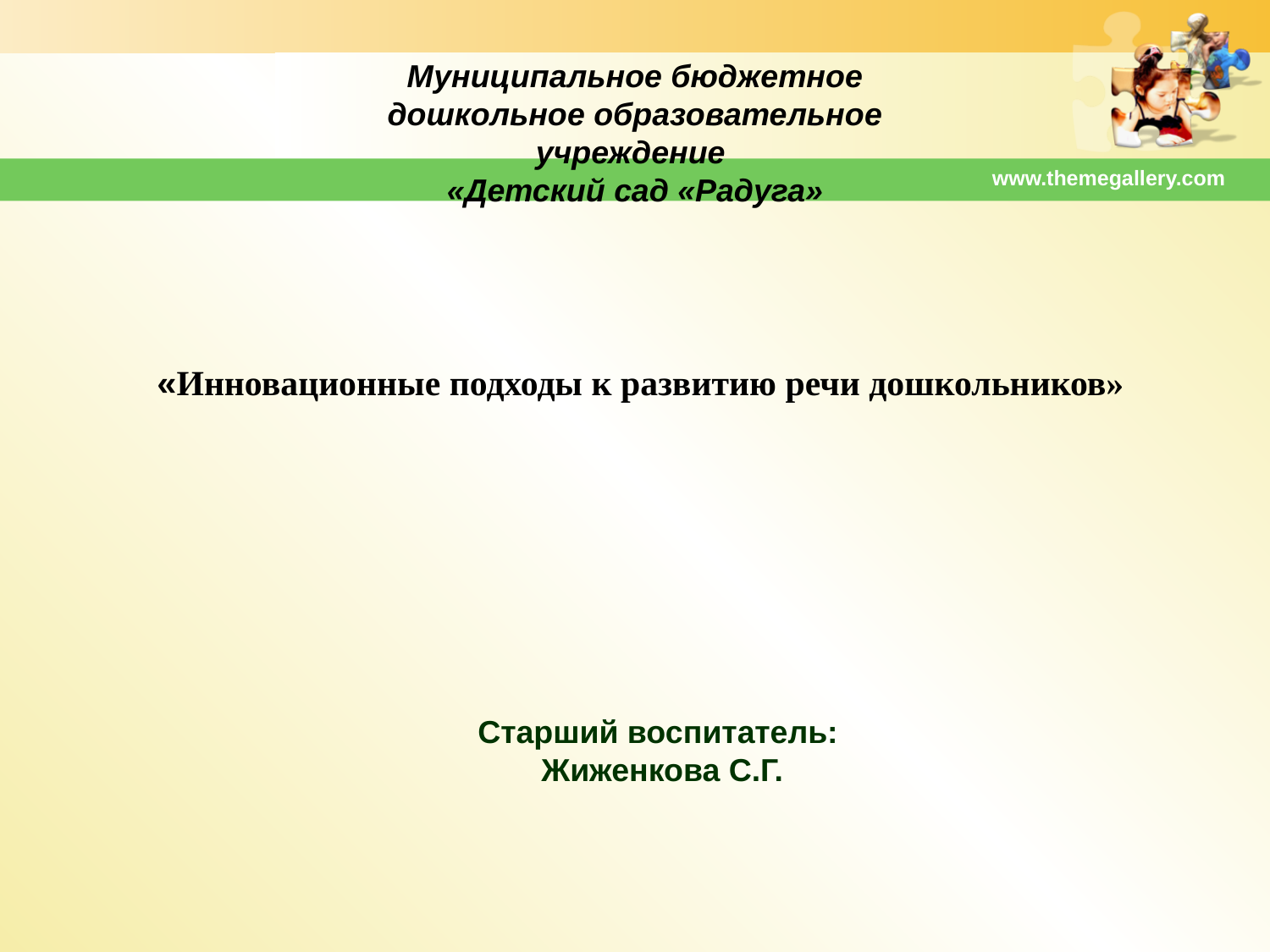

Муниципальное бюджетное дошкольное образовательное учреждение
«Детский сад «Радуга»
www.themegallery.com
 «Инновационные подходы к развитию речи дошкольников»
Старший воспитатель:
Жиженкова С.Г.